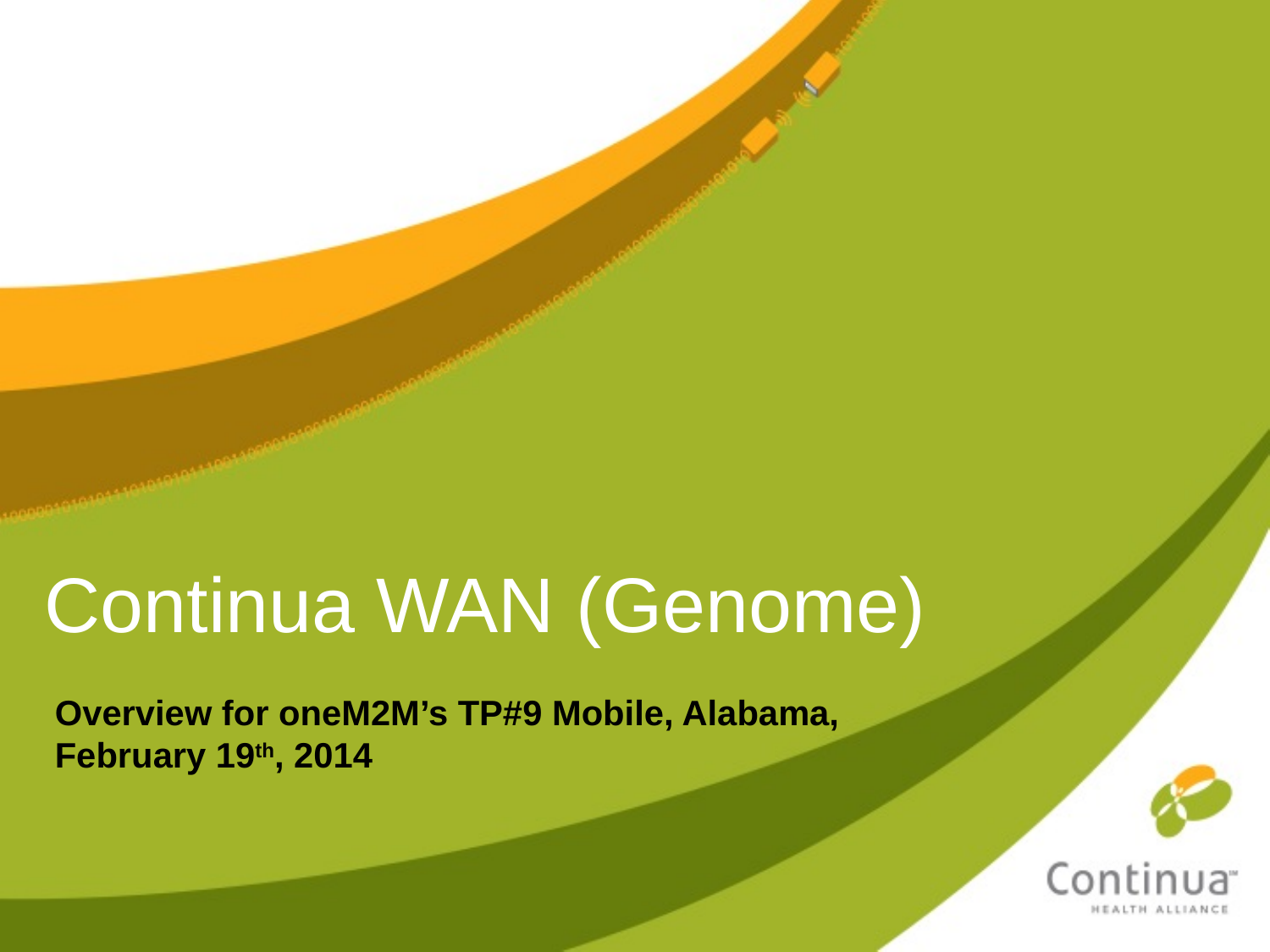

# Continua WAN (Genome)
Overview for oneM2M’s TP#9 Mobile, Alabama, February 19th, 2014